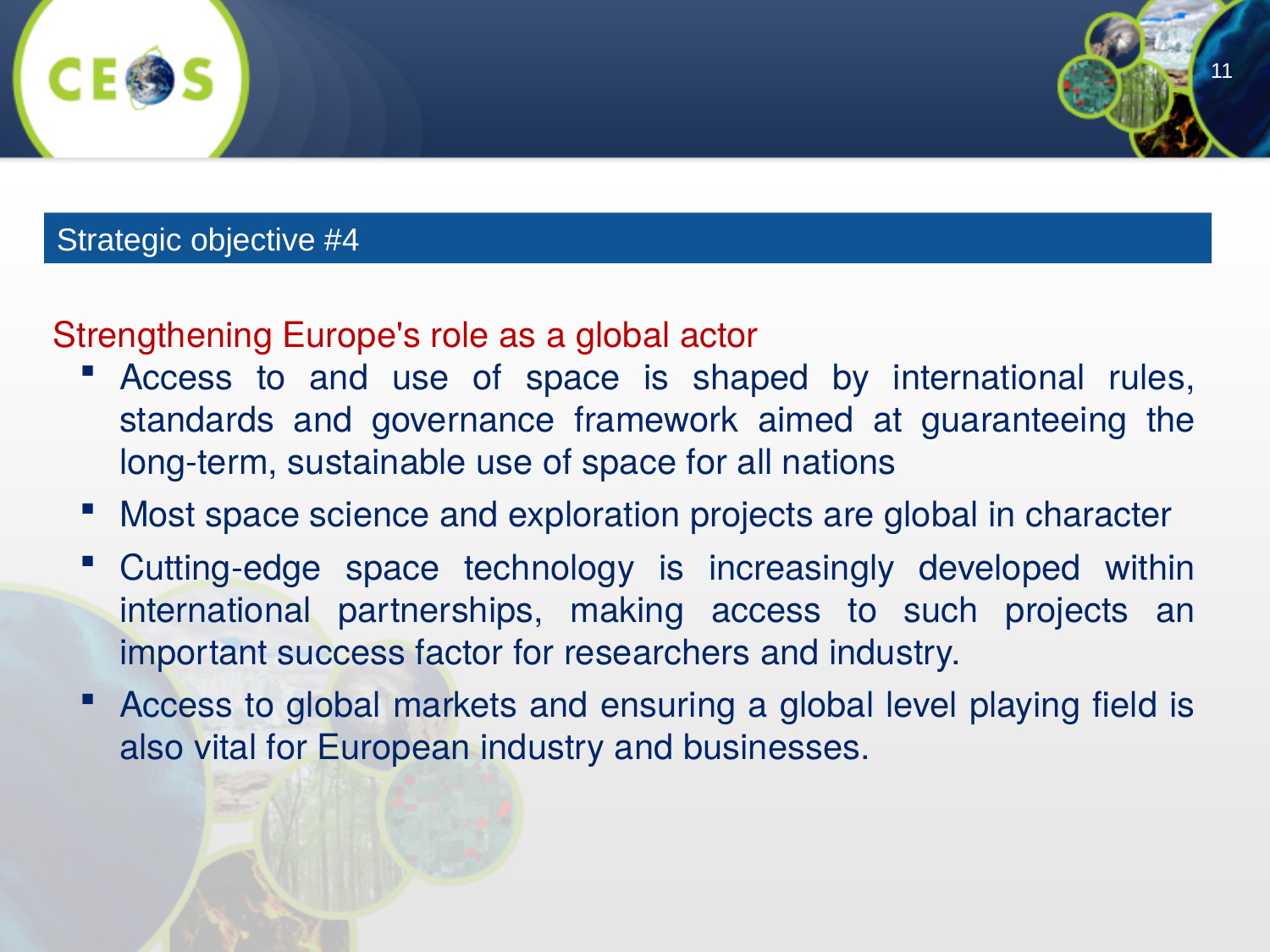

Strategic objective #4
Strengthening Europe's role as a global actor
Access to and use of space is shaped by international rules, standards and governance framework aimed at guaranteeing the long-term, sustainable use of space for all nations
Most space science and exploration projects are global in character
Cutting-edge space technology is increasingly developed within international partnerships, making access to such projects an important success factor for researchers and industry.
Access to global markets and ensuring a global level playing field is also vital for European industry and businesses.